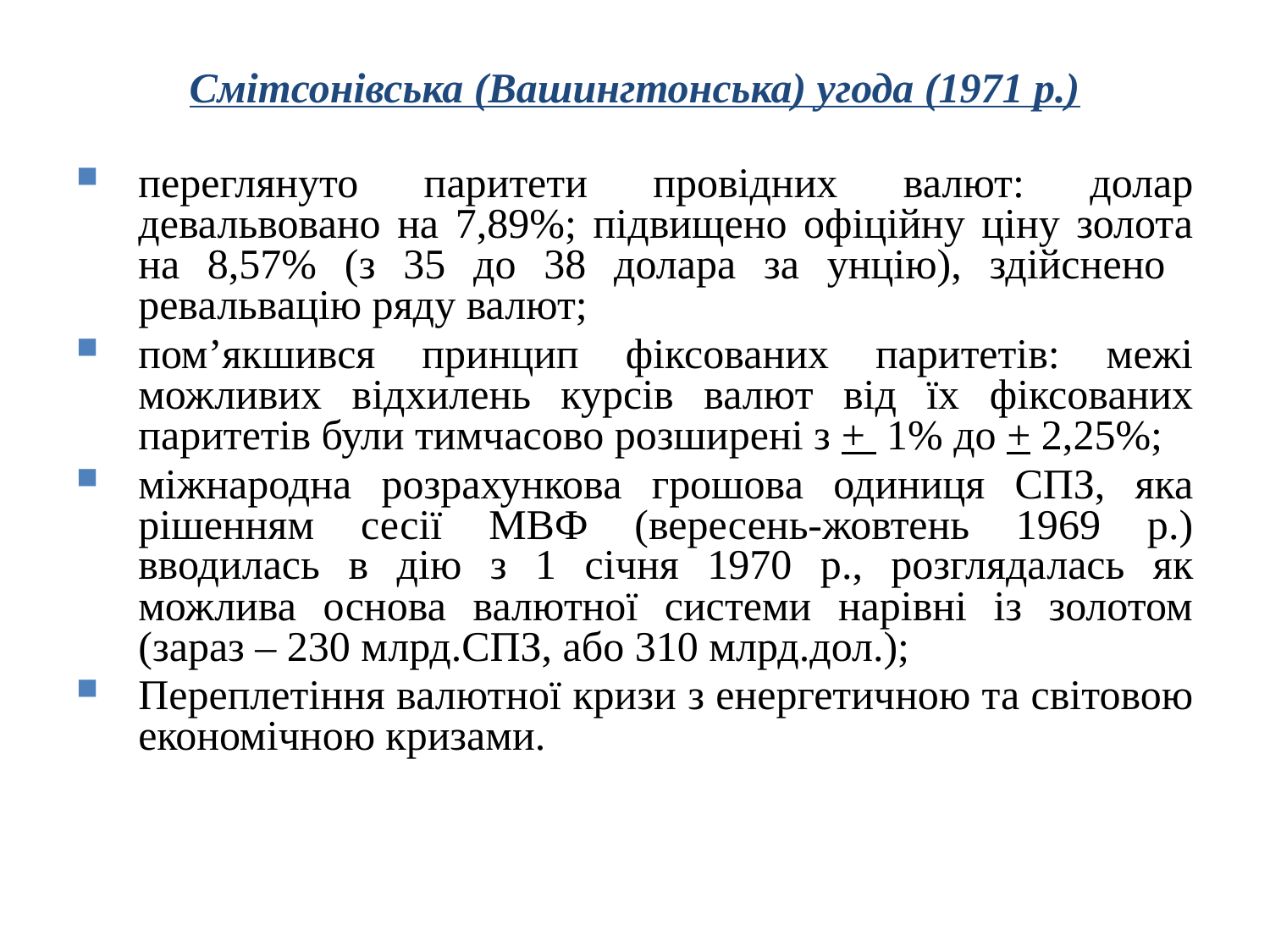

Смітсонівська (Вашингтонська) угода (1971 р.)
переглянуто паритети провідних валют: долар девальвовано на 7,89%; підвищено офіційну ціну золота на 8,57% (з 35 до 38 долара за унцію), здійснено  ревальвацію ряду валют;
пом’якшився принцип фіксованих паритетів: межі можливих відхилень курсів валют від їх фіксованих паритетів були тимчасово розширені з +  1% до + 2,25%;
міжнародна розрахункова грошова одиниця СПЗ, яка рішенням сесії МВФ (вересень-жовтень 1969 р.) вводилась в дію з 1 січня 1970 р., розглядалась як можлива основа валютної системи нарівні із золотом (зараз – 230 млрд.СПЗ, або 310 млрд.дол.);
Переплетіння валютної кризи з енергетичною та світовою економічною кризами.